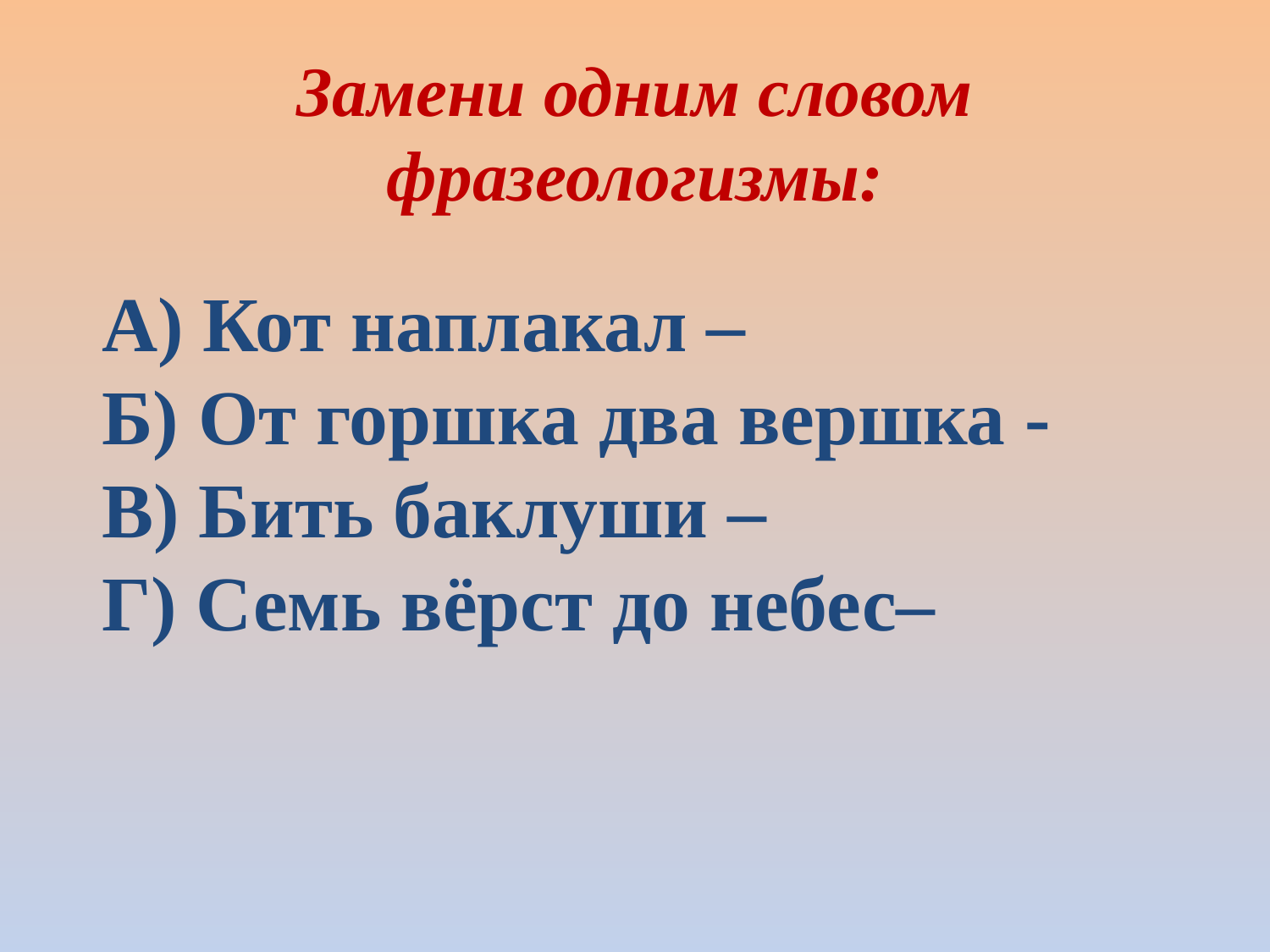

# Замени одним словом фразеологизмы:
А) Кот наплакал –
Б) От горшка два вершка -
В) Бить баклуши –
Г) Семь вёрст до небес–